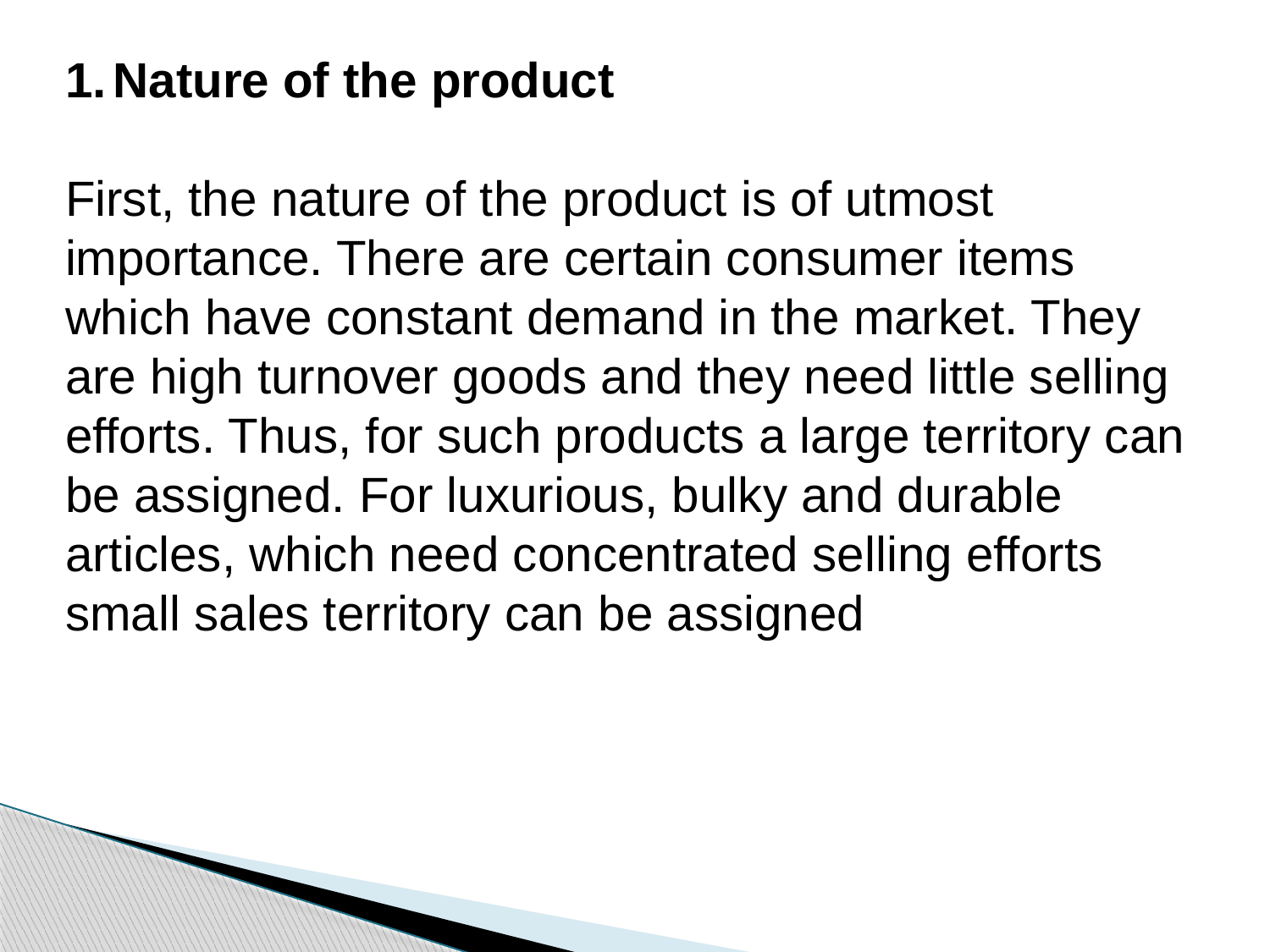

Nature of the product

First, the nature of the product is of utmost importance. There are certain consumer items which have constant demand in the market. They are high turnover goods and they need little selling efforts. Thus, for such products a large territory can be assigned. For luxurious, bulky and durable articles, which need concentrated selling efforts small sales territory can be assigned